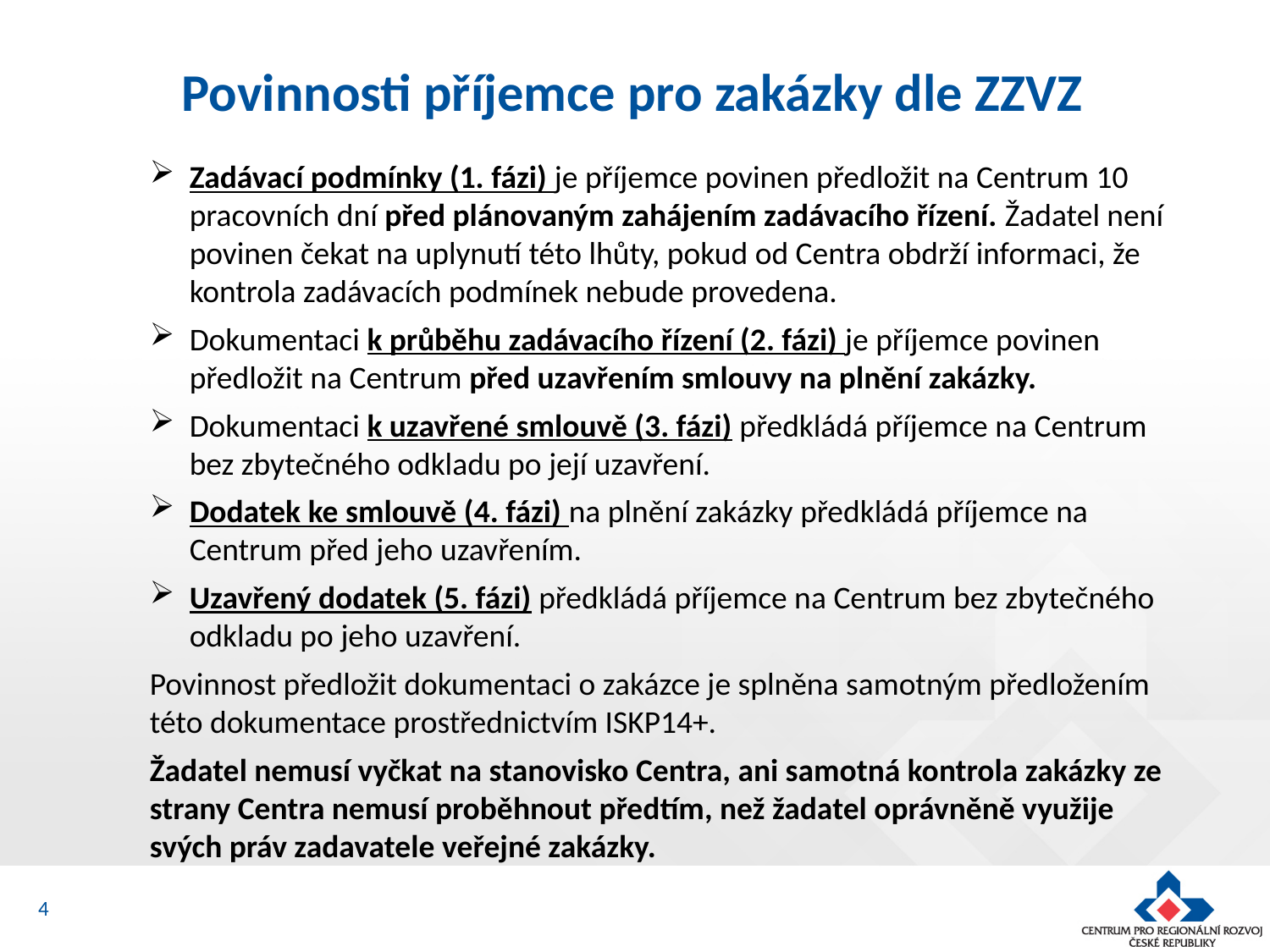

# Povinnosti příjemce pro zakázky dle ZZVZ
Zadávací podmínky (1. fázi) je příjemce povinen předložit na Centrum 10 pracovních dní před plánovaným zahájením zadávacího řízení. Žadatel není povinen čekat na uplynutí této lhůty, pokud od Centra obdrží informaci, že kontrola zadávacích podmínek nebude provedena.
Dokumentaci k průběhu zadávacího řízení (2. fázi) je příjemce povinen předložit na Centrum před uzavřením smlouvy na plnění zakázky.
Dokumentaci k uzavřené smlouvě (3. fázi) předkládá příjemce na Centrum bez zbytečného odkladu po její uzavření.
Dodatek ke smlouvě (4. fázi) na plnění zakázky předkládá příjemce na Centrum před jeho uzavřením.
Uzavřený dodatek (5. fázi) předkládá příjemce na Centrum bez zbytečného odkladu po jeho uzavření.
Povinnost předložit dokumentaci o zakázce je splněna samotným předložením této dokumentace prostřednictvím ISKP14+.
Žadatel nemusí vyčkat na stanovisko Centra, ani samotná kontrola zakázky ze strany Centra nemusí proběhnout předtím, než žadatel oprávněně využije svých práv zadavatele veřejné zakázky.
4